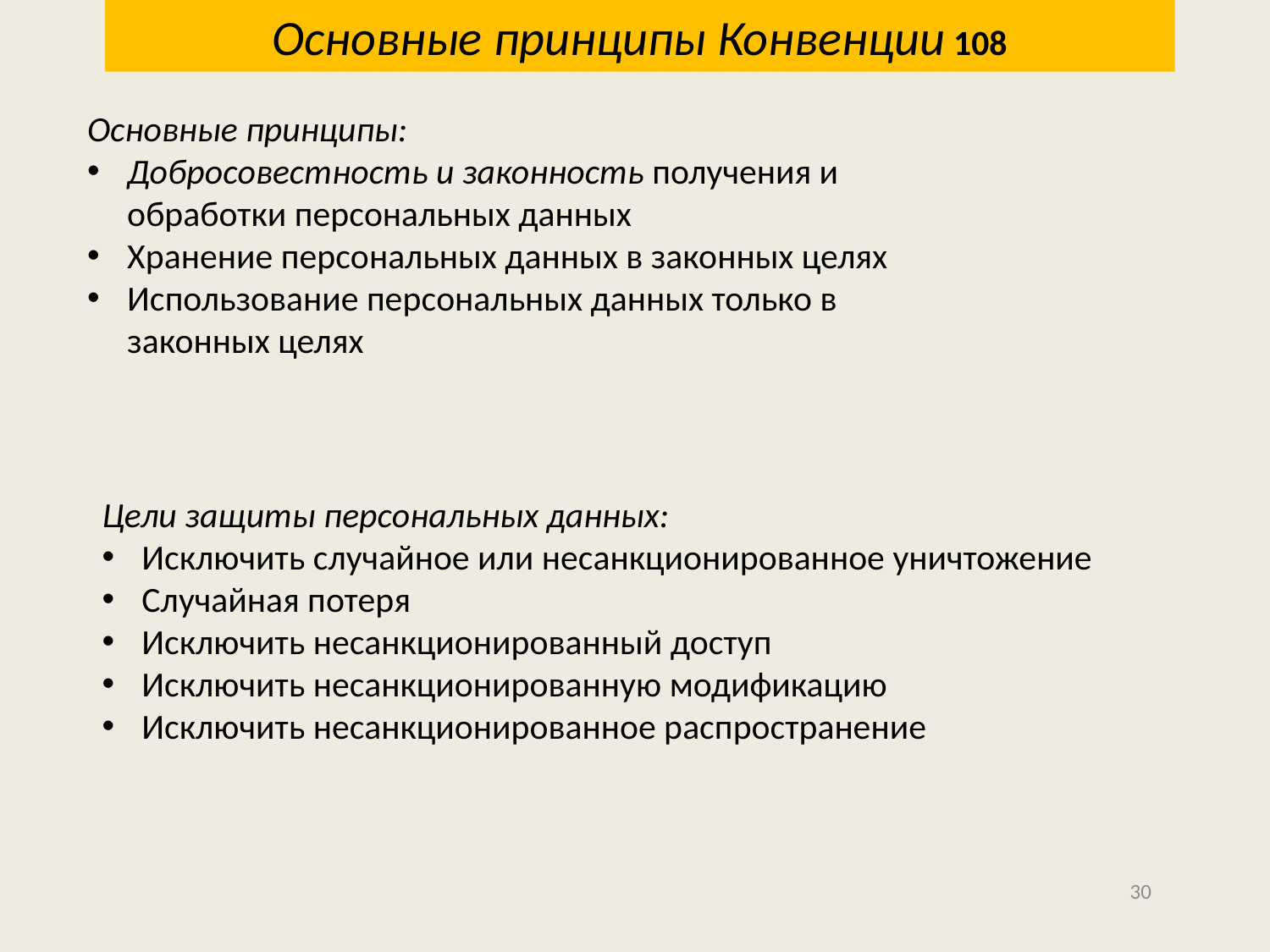

Основные принципы Конвенции 108
Основные принципы:
Добросовестность и законность получения и обработки персональных данных
Хранение персональных данных в законных целях
Использование персональных данных только в законных целях

Цели защиты персональных данных:
Исключить случайное или несанкционированное уничтожение
Случайная потеря
Исключить несанкционированный доступ
Исключить несанкционированную модификацию
Исключить несанкционированное распространение
30